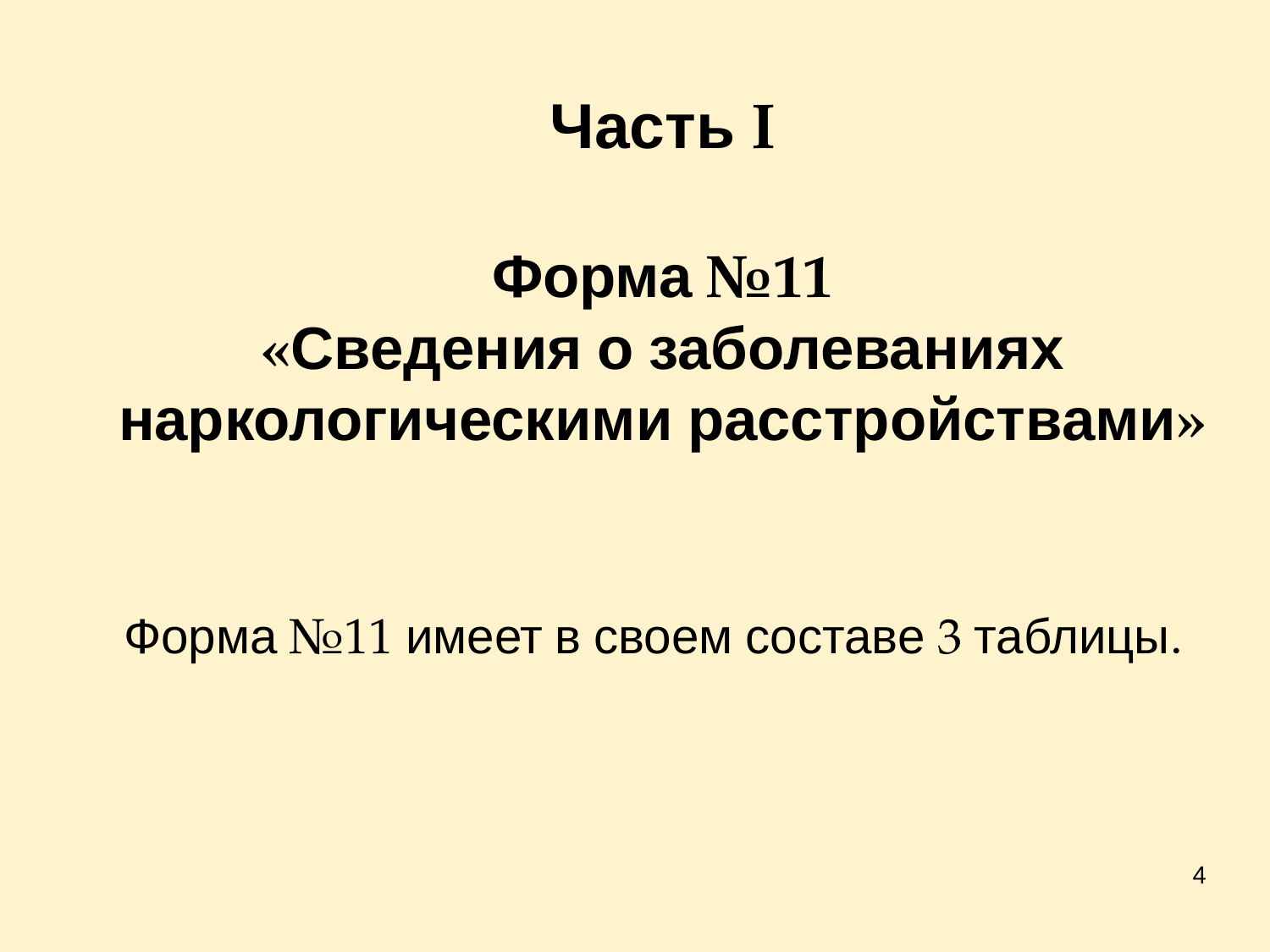

# Часть I Форма №11 «Сведения о заболеваниях наркологическими расстройствами»
	Форма №11 имеет в своем составе 3 таблицы.
4